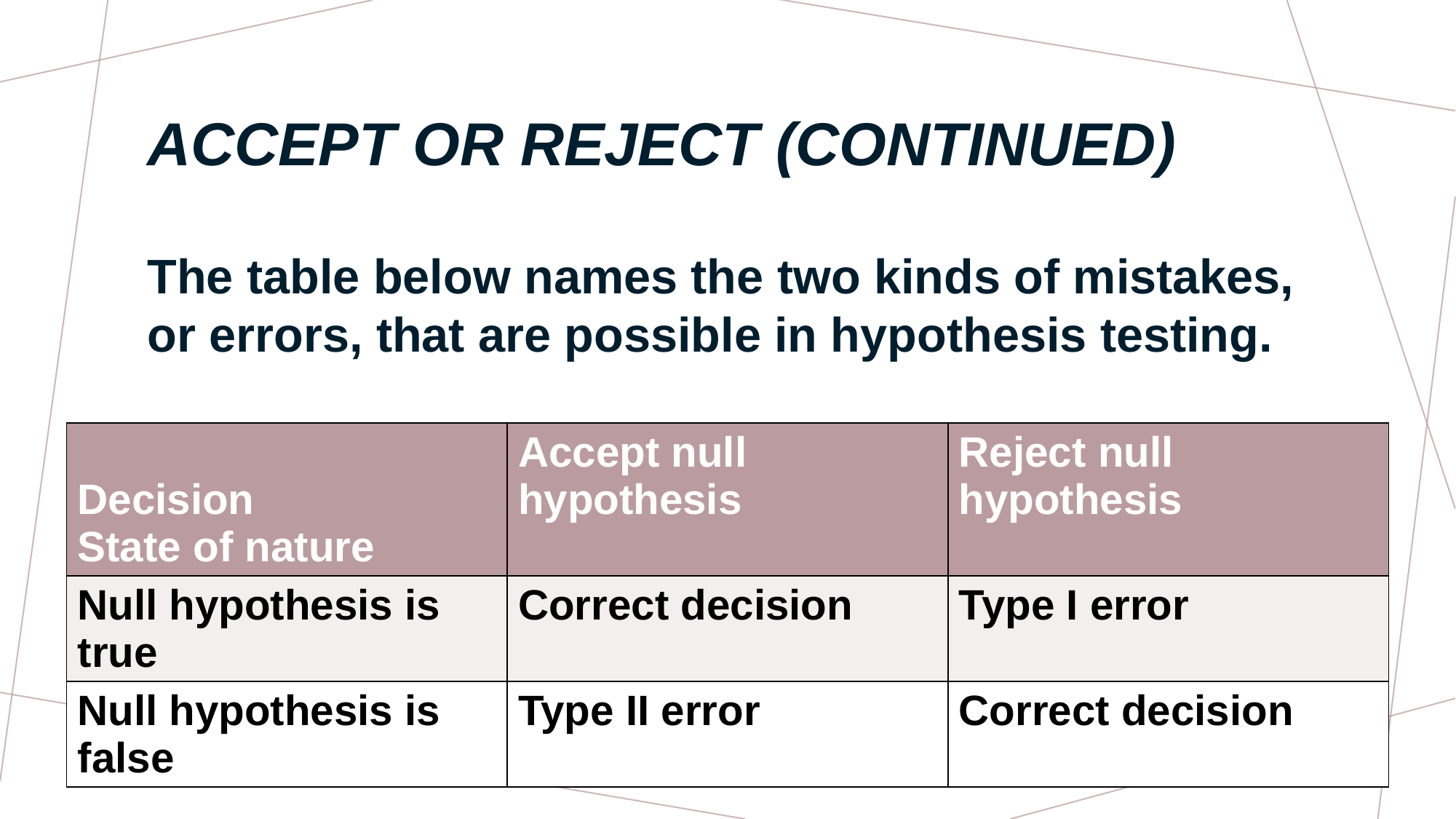

# ACCEPT OR REJECT (CONTINUED)
The table below names the two kinds of mistakes, or errors, that are possible in hypothesis testing.

| Decision State of nature | Accept null hypothesis | Reject null hypothesis |
| --- | --- | --- |
| Null hypothesis is true | Correct decision | Type I error |
| Null hypothesis is false | Type II error | Correct decision |